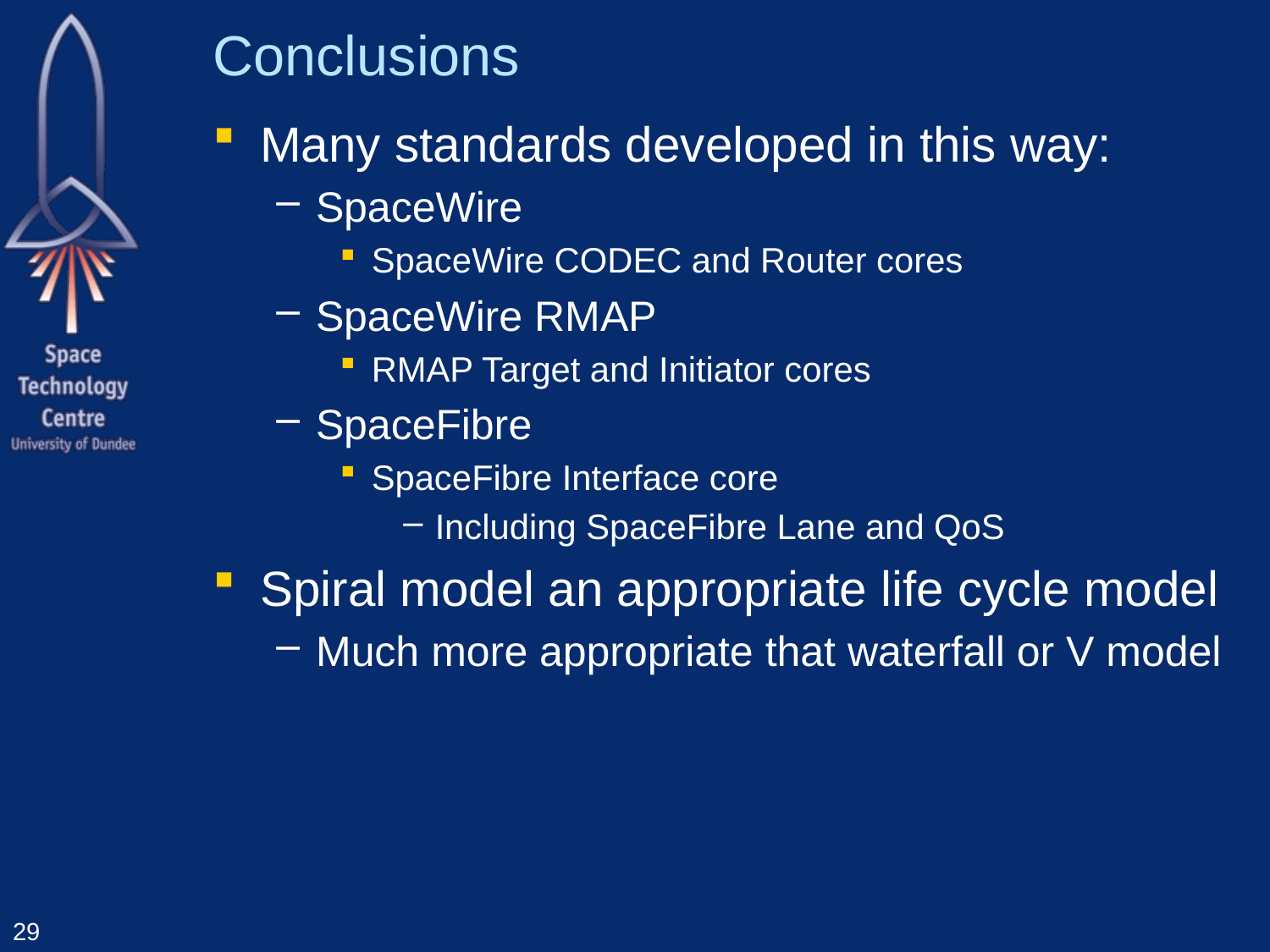

# Conclusions
Many standards developed in this way:
SpaceWire
SpaceWire CODEC and Router cores
SpaceWire RMAP
RMAP Target and Initiator cores
SpaceFibre
SpaceFibre Interface core
Including SpaceFibre Lane and QoS
Spiral model an appropriate life cycle model
Much more appropriate that waterfall or V model

29